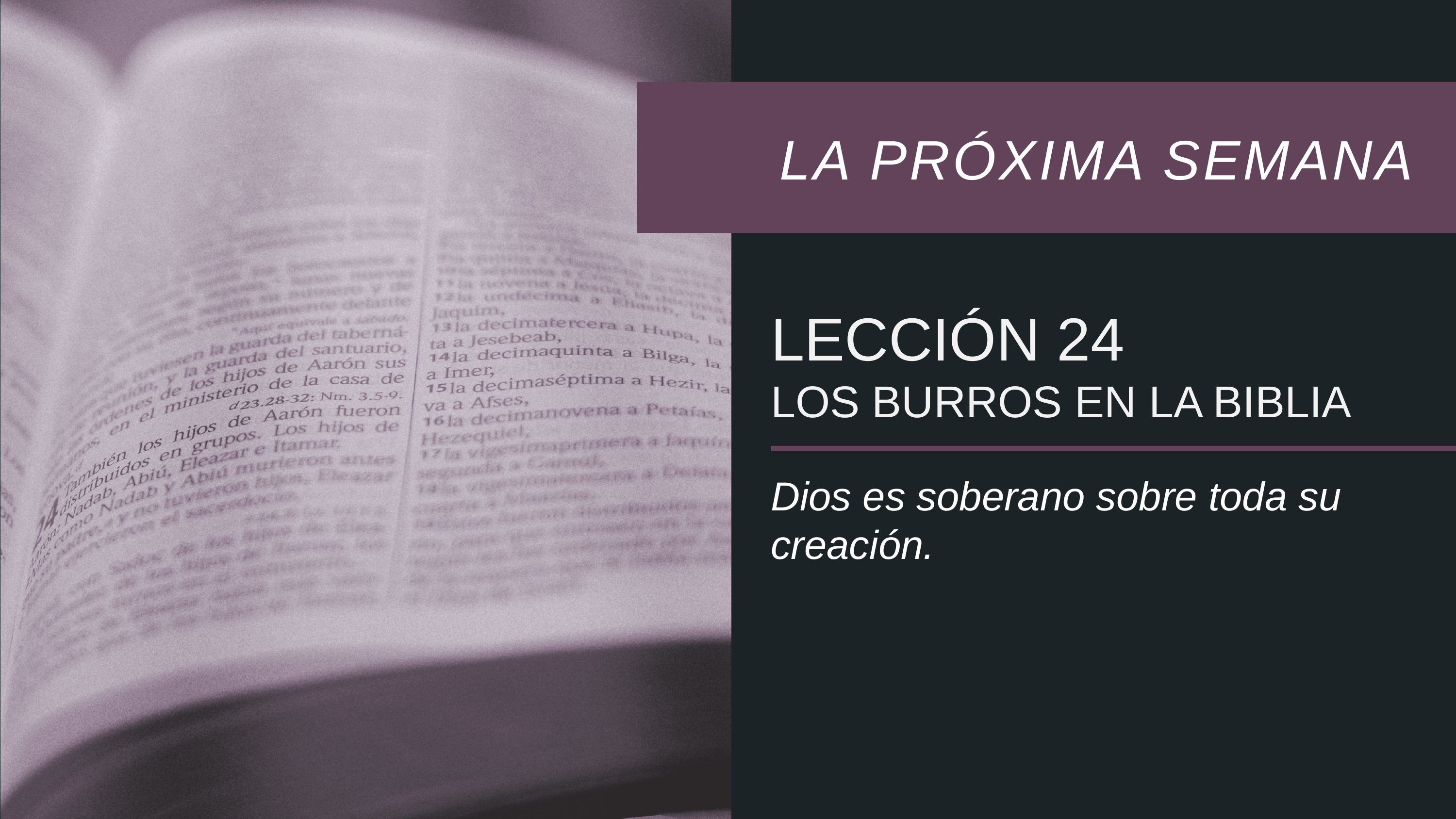

LECCIÓN 24
LOS BURROS EN LA BIBLIA
Dios es soberano sobre toda su creación.